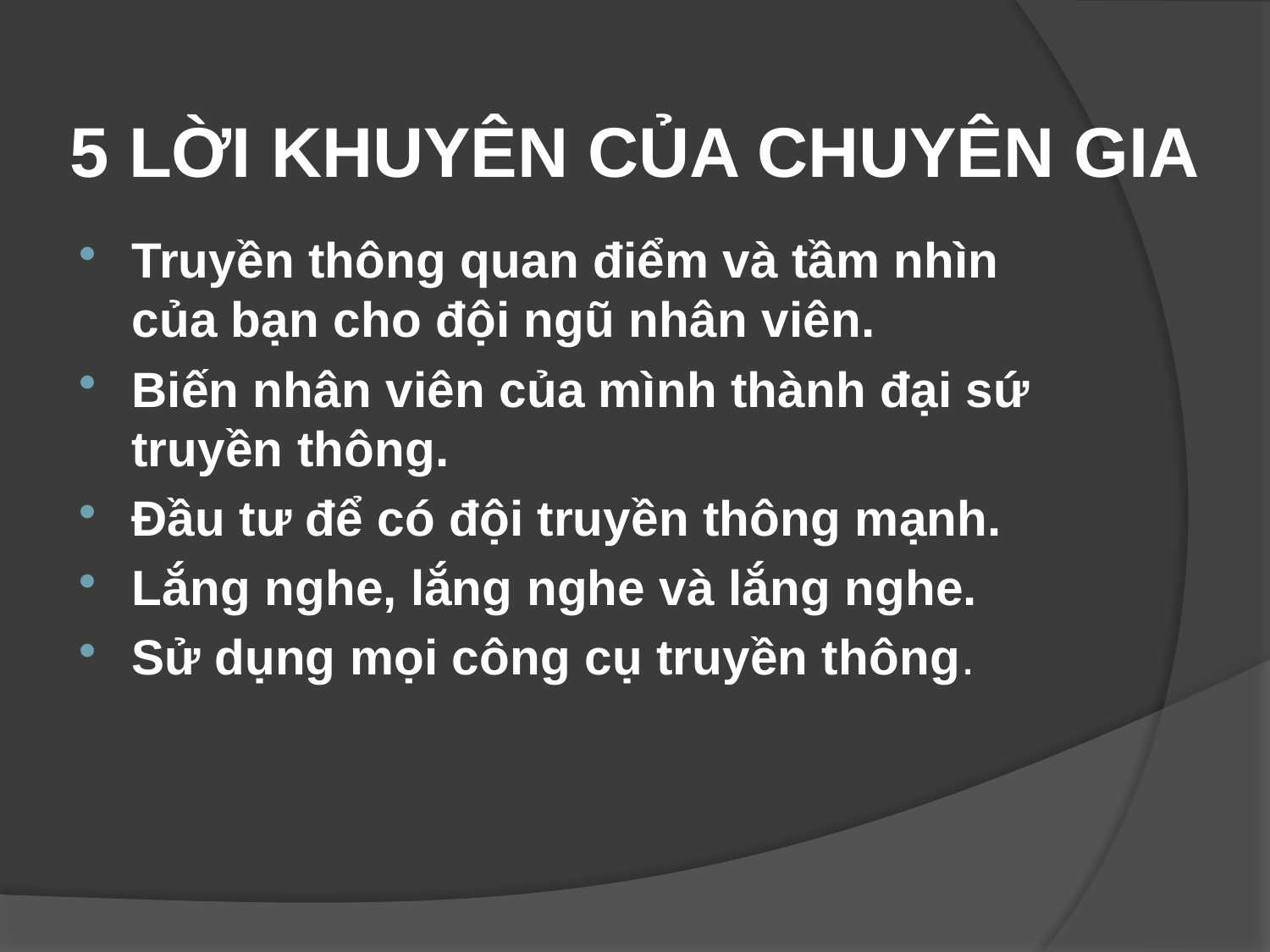

# 5 LỜI KHUYÊN CỦA CHUYÊN GIA
Truyền thông quan điểm và tầm nhìn của bạn cho đội ngũ nhân viên.
Biến nhân viên của mình thành đại sứ truyền thông.
Đầu tư để có đội truyền thông mạnh.
Lắng nghe, lắng nghe và lắng nghe.
Sử dụng mọi công cụ truyền thông.